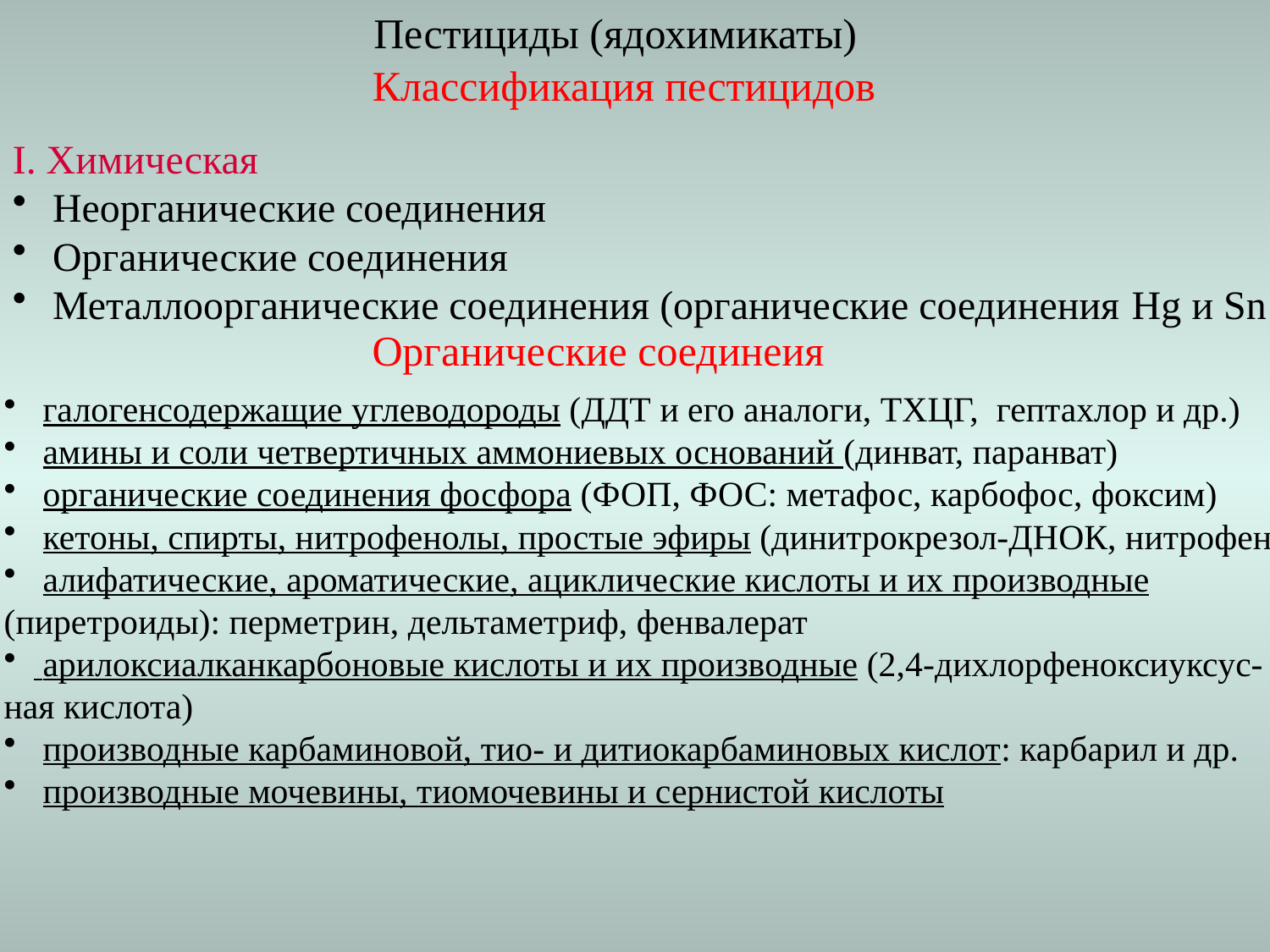

Пестициды (ядохимикаты)
Классификация пестицидов
I. Химическая
 Неорганические соединения
 Органические соединения
 Металлоорганические соединения (органические соединения Hg и Sn
Органические соединеия
 галогенсодержащие углеводороды (ДДТ и его аналоги, ТХЦГ,  гептахлор и др.)
 амины и соли четвертичных аммониевых оснований (динват, паранват)
 органические соединения фосфора (ФОП, ФОС: метафос, карбофос, фоксим)
 кетоны, спирты, нитрофенолы, простые эфиры (динитрокрезол-ДНОК, нитрофен)
 алифатические, ароматические, ациклические кислоты и их производные
(пиретроиды): перметрин, дельтаметриф, фенвалерат
 арилоксиалканкарбоновые кислоты и их производные (2,4-дихлорфеноксиуксус-
ная кислота)
 производные карбаминовой, тио- и дитиокарбаминовых кислот: карбарил и др.
 производные мочевины, тиомочевины и сернистой кислоты